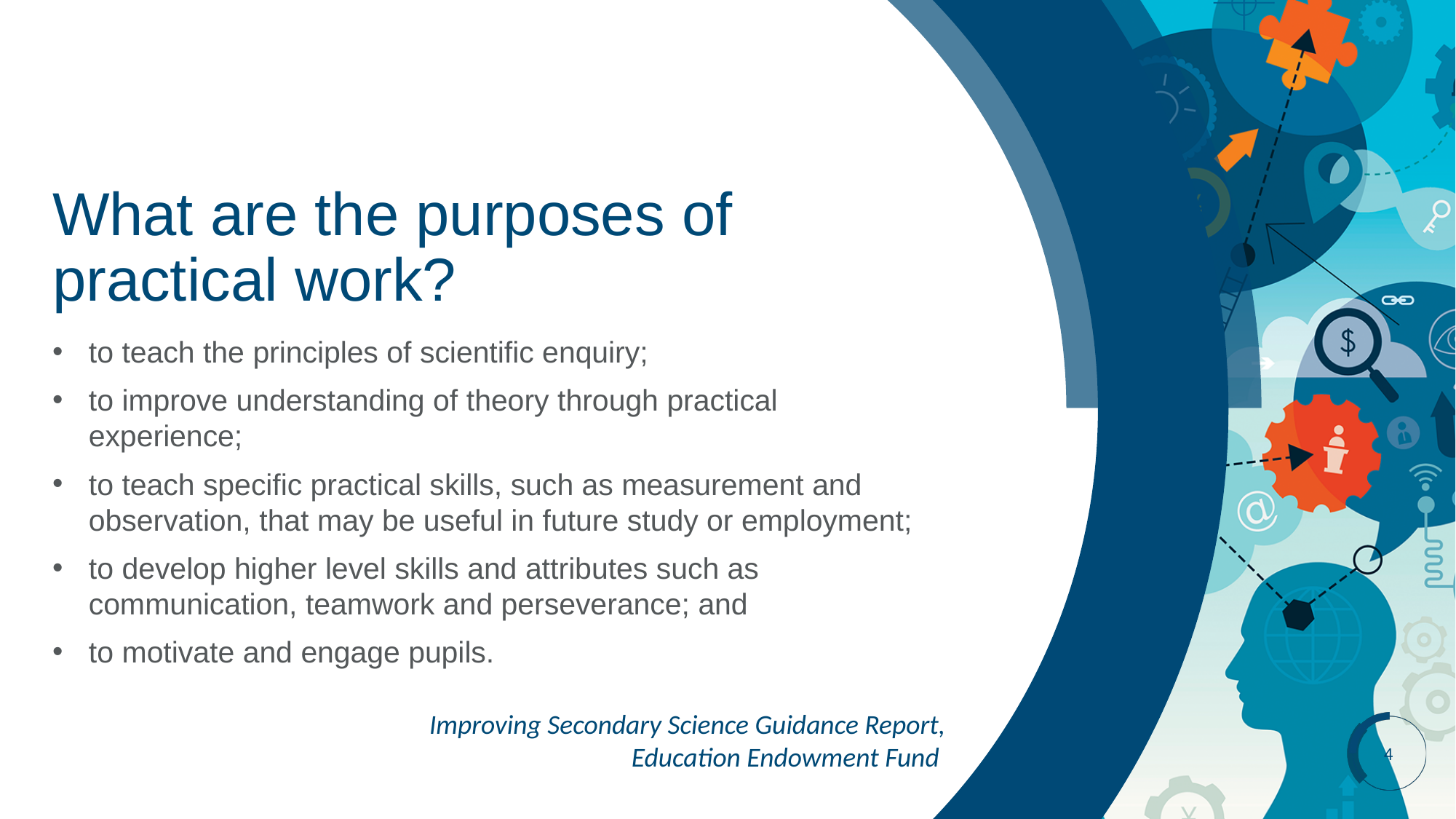

# What are the purposes of practical work?
to teach the principles of scientific enquiry;
to improve understanding of theory through practical experience;
to teach specific practical skills, such as measurement and observation, that may be useful in future study or employment;
to develop higher level skills and attributes such as communication, teamwork and perseverance; and
to motivate and engage pupils.
Improving Secondary Science Guidance Report,
Education Endowment Fund
4